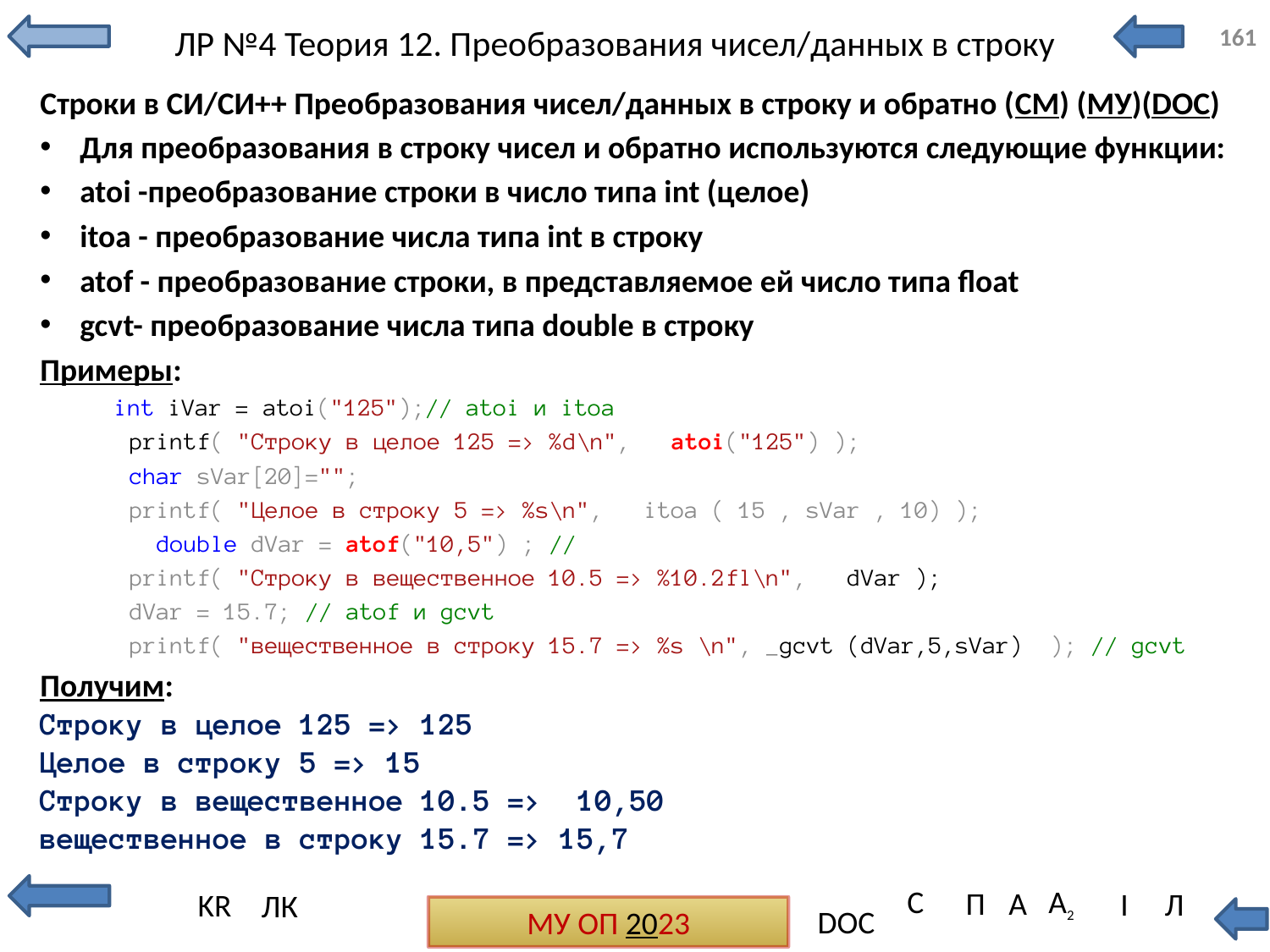

# ЛР №4 Теория 12. Преобразования чисел/данных в строку
161
Строки в СИ/СИ++ Преобразования чисел/данных в строку и обратно (СМ) (МУ)(DOC)
Для преобразования в строку чисел и обратно используются следующие функции:
atoi -преобразование строки в число типа int (целое)
itoa - преобразование числа типа int в строку
atof - преобразование строки, в представляемое ей число типа float
gcvt- преобразование числа типа double в строку
Примеры:
 int iVar = atoi("125");// atoi и itoa
  printf( "Строку в целое 125 => %d\n",   atoi("125") );
  char sVar[20]="";
  printf( "Целое в строку 5 => %s\n",   itoa ( 15 , sVar , 10) );
    double dVar = atof("10,5") ; //
  printf( "Строку в вещественное 10.5 => %10.2fl\n",   dVar );
  dVar = 15.7; // atof и gcvt
  printf( "вещественное в строку 15.7 => %s \n", _gcvt (dVar,5,sVar)  ); // gcvt
Получим:
Строку в целое 125 => 125
Целое в строку 5 => 15
Строку в вещественное 10.5 =>  10,50
вещественное в строку 15.7 => 15,7